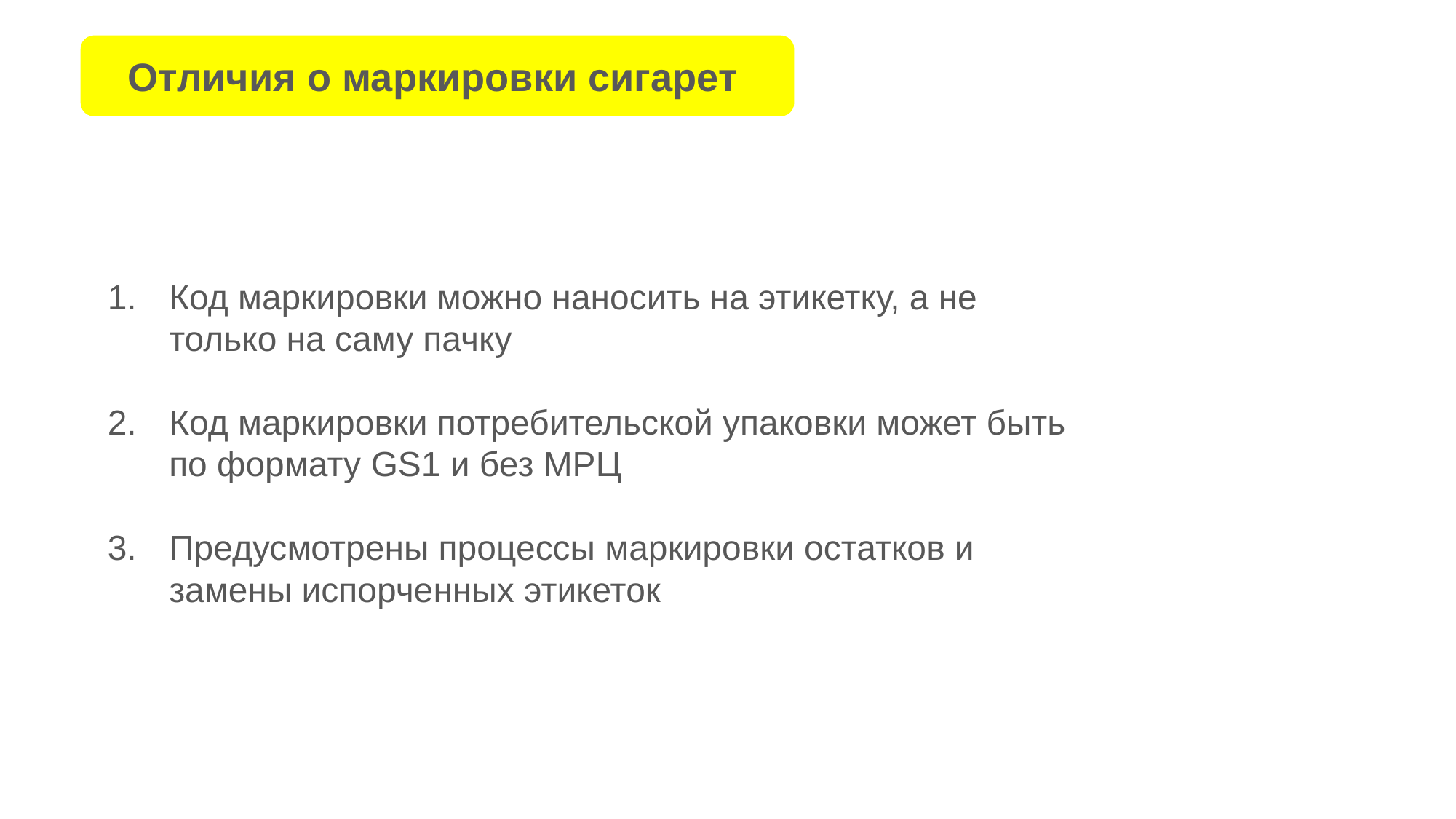

Отличия о маркировки сигарет
Код маркировки можно наносить на этикетку, а не только на саму пачку

Код маркировки потребительской упаковки может быть по формату GS1 и без МРЦ

Предусмотрены процессы маркировки остатков и замены испорченных этикеток